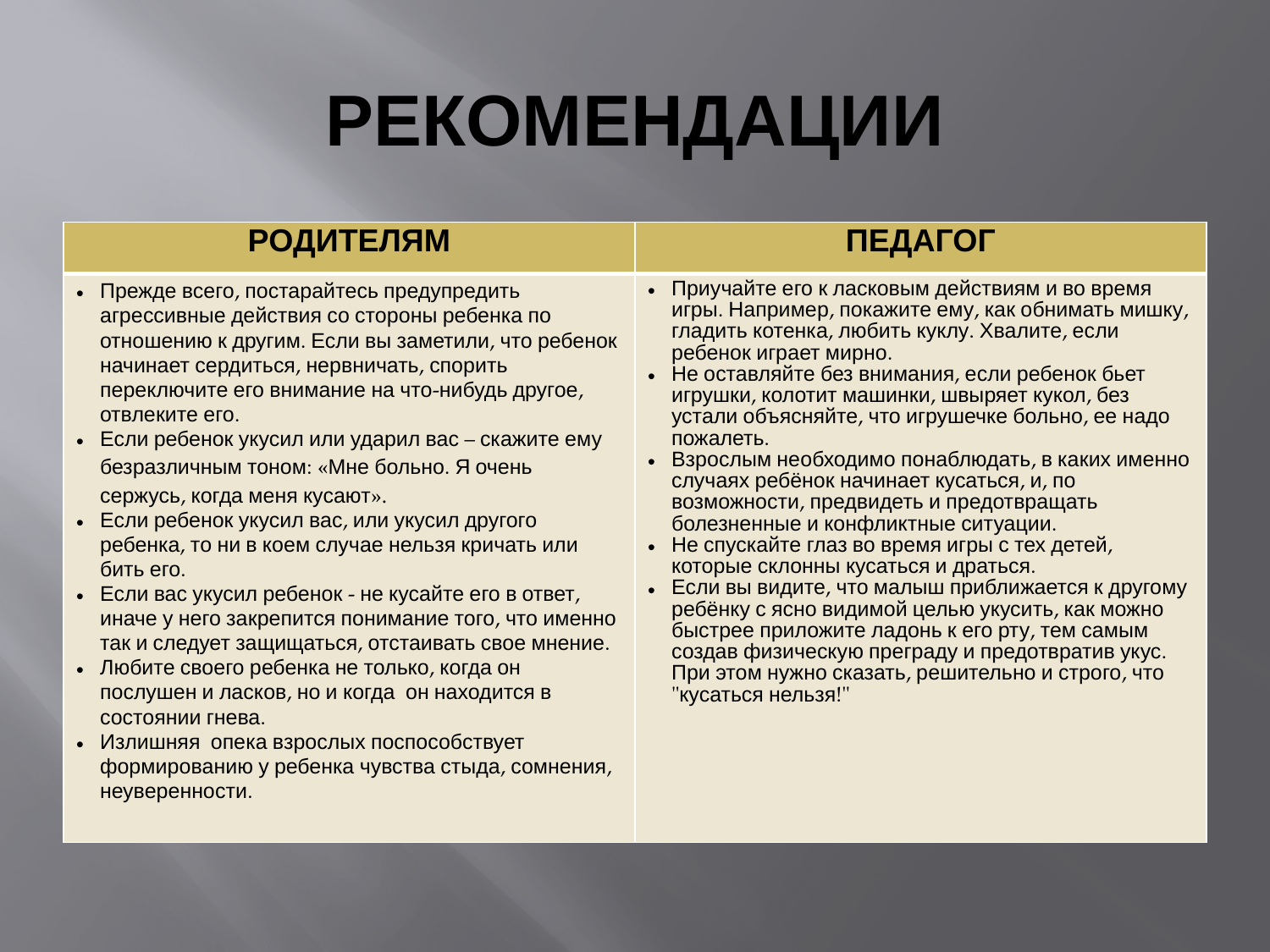

# РЕКОМЕНДАЦИИ
| РОДИТЕЛЯМ | ПЕДАГОГ |
| --- | --- |
| Прежде всего, постарайтесь предупредить агрессивные действия со стороны ребенка по отношению к другим. Если вы заметили, что ребенок начинает сердиться, нервничать, спорить переключите его внимание на что-нибудь другое, отвлеките его. Если ребенок укусил или ударил вас – скажите ему безразличным тоном: «Мне больно. Я очень сержусь, когда меня кусают». Если ребенок укусил вас, или укусил другого ребенка, то ни в коем случае нельзя кричать или бить его. Если вас укусил ребенок - не кусайте его в ответ, иначе у него закрепится понимание того, что именно так и следует защищаться, отстаивать свое мнение. Любите своего ребенка не только, когда он послушен и ласков, но и когда он находится в состоянии гнева. Излишняя опека взрослых поспособствует формированию у ребенка чувства стыда, сомнения, неуверенности. | Приучайте его к ласковым действиям и во время игры. Например, покажите ему, как обнимать мишку, гладить котенка, любить куклу. Хвалите, если ребенок играет мирно. Не оставляйте без внимания, если ребенок бьет игрушки, колотит машинки, швыряет кукол, без устали объясняйте, что игрушечке больно, ее надо пожалеть. Взрослым необходимо понаблюдать, в каких именно случаях ребёнок начинает кусаться, и, по возможности, предвидеть и предотвращать болезненные и конфликтные ситуации. Не спускайте глаз во время игры с тех детей, которые склонны кусаться и драться. Если вы видите, что малыш приближается к другому ребёнку с ясно видимой целью укусить, как можно быстрее приложите ладонь к его рту, тем самым создав физическую преграду и предотвратив укус. При этом нужно сказать, решительно и строго, что "кусаться нельзя!" |